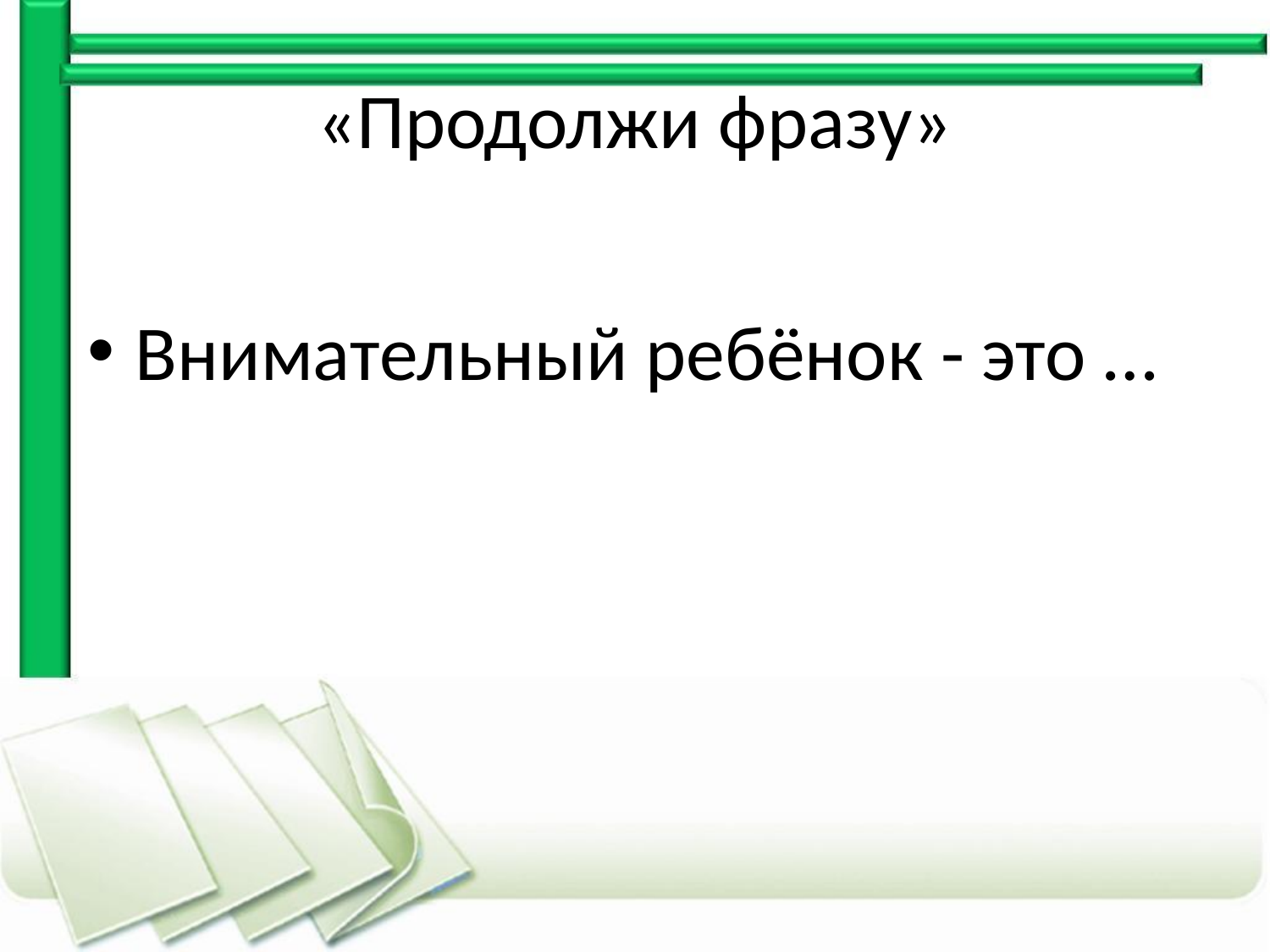

# «Продолжи фразу»
Внимательный ребёнок - это …